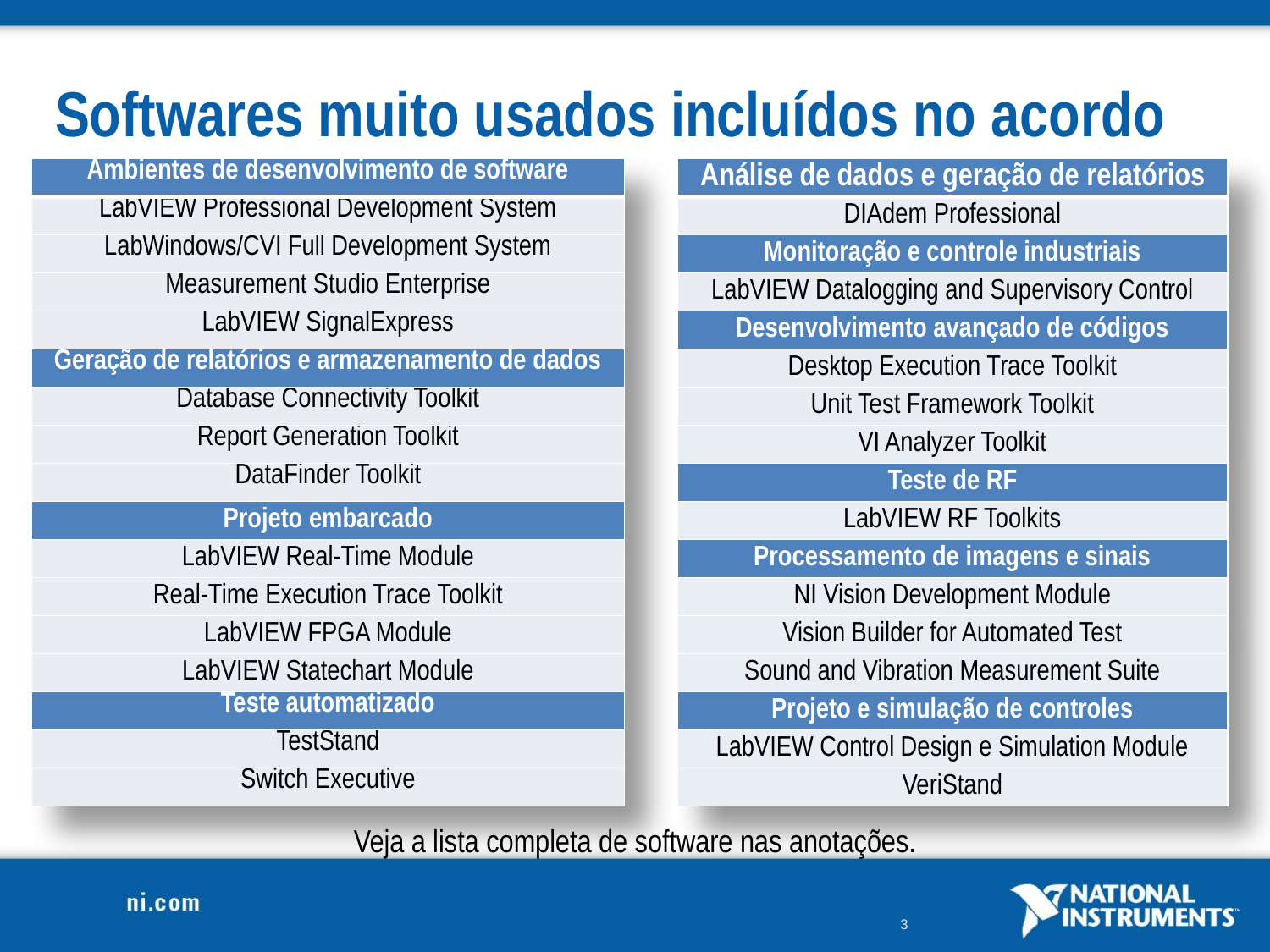

# Softwares muito usados incluídos no acordo
| Ambientes de desenvolvimento de software |
| --- |
| LabVIEW Professional Development System |
| LabWindows/CVI Full Development System |
| Measurement Studio Enterprise |
| LabVIEW SignalExpress |
| Geração de relatórios e armazenamento de dados |
| Database Connectivity Toolkit |
| Report Generation Toolkit |
| DataFinder Toolkit |
| Projeto embarcado |
| LabVIEW Real-Time Module |
| Real-Time Execution Trace Toolkit |
| LabVIEW FPGA Module |
| LabVIEW Statechart Module |
| Teste automatizado |
| TestStand |
| Switch Executive |
| Análise de dados e geração de relatórios |
| --- |
| DIAdem Professional |
| Monitoração e controle industriais |
| LabVIEW Datalogging and Supervisory Control |
| Desenvolvimento avançado de códigos |
| Desktop Execution Trace Toolkit |
| Unit Test Framework Toolkit |
| VI Analyzer Toolkit |
| Teste de RF |
| LabVIEW RF Toolkits |
| Processamento de imagens e sinais |
| NI Vision Development Module |
| Vision Builder for Automated Test |
| Sound and Vibration Measurement Suite |
| Projeto e simulação de controles |
| LabVIEW Control Design e Simulation Module |
| VeriStand |
Veja a lista completa de software nas anotações.